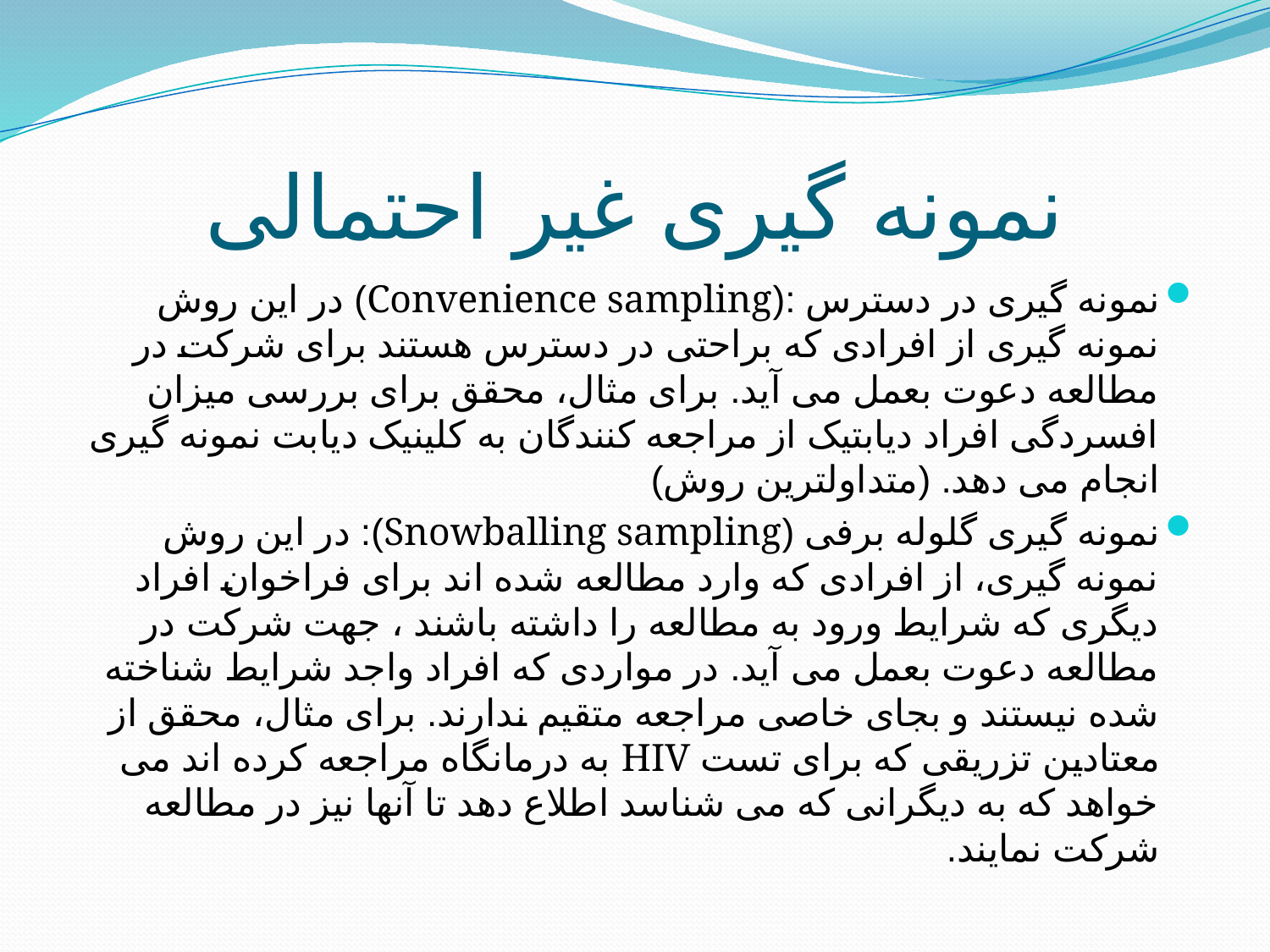

# نمونه گیری غیر احتمالی
نمونه گیری در دسترس :(Convenience sampling) در این روش نمونه گیری از افرادی که براحتی در دسترس هستند برای شرکت در مطالعه دعوت بعمل می آید. برای مثال، محقق برای بررسی میزان افسردگی افراد دیابتیک از مراجعه کنندگان به کلینیک دیابت نمونه گیری انجام می دهد. (متداولترین روش)
نمونه گیری گلوله برفی (Snowballing sampling): در این روش نمونه گیری، از افرادی که وارد مطالعه شده اند برای فراخوان افراد دیگری که شرایط ورود به مطالعه را داشته باشند ، جهت شرکت در مطالعه دعوت بعمل می آید. در مواردی که افراد واجد شرایط شناخته شده نیستند و بجای خاصی مراجعه متقیم ندارند. برای مثال، محقق از معتادین تزریقی که برای تست HIV به درمانگاه مراجعه کرده اند می خواهد که به دیگرانی که می شناسد اطلاع دهد تا آنها نیز در مطالعه شرکت نمایند.